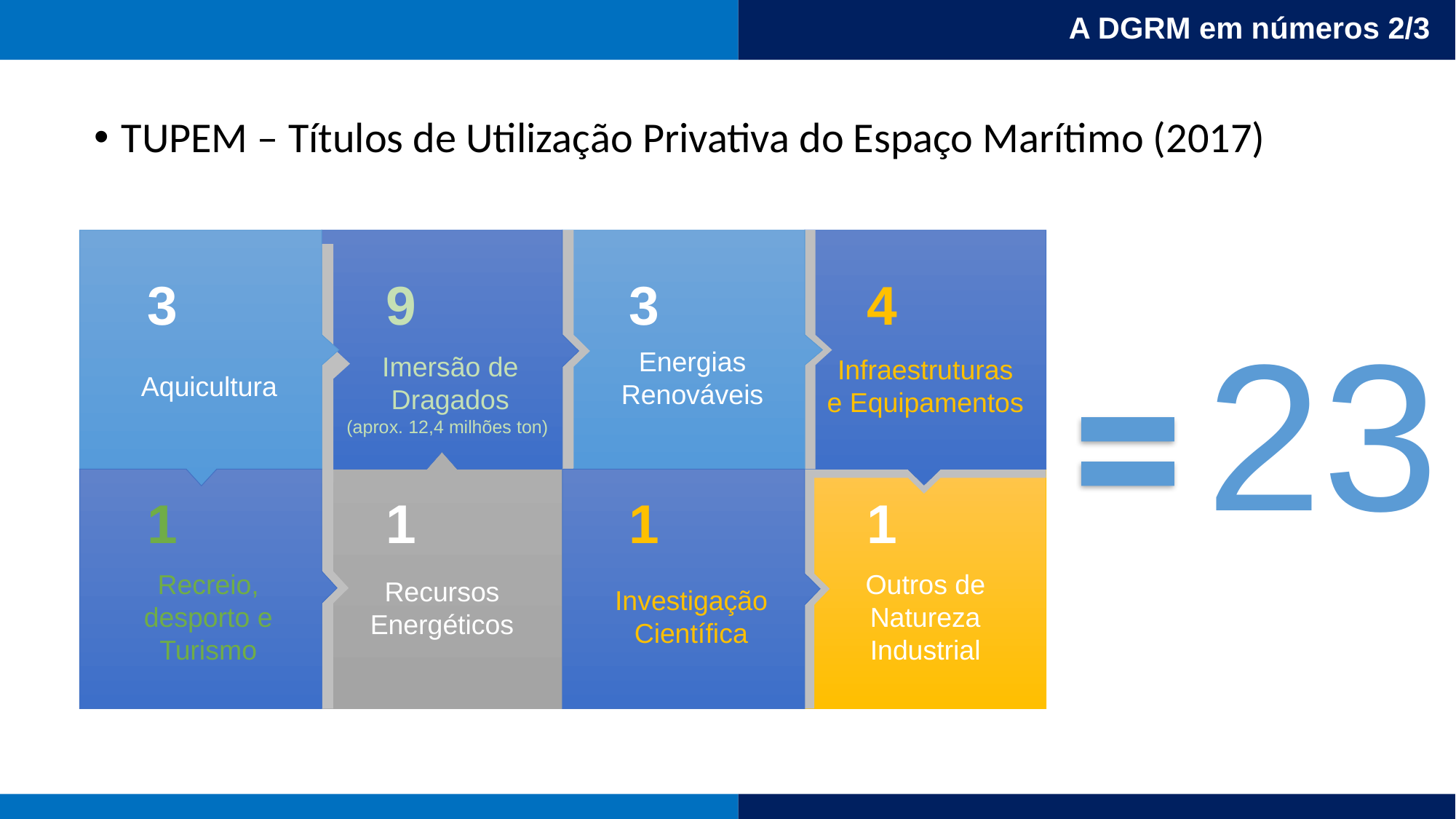

A DGRM em números 2/3
TUPEM – Títulos de Utilização Privativa do Espaço Marítimo (2017)
Aquicultura

Imersão de Dragados
(aprox. 12,4 milhões ton)

Energias Renováveis

Infraestruturas e Equipamentos

3
9
3
4
23

Recursos Energéticos
Recreio, desporto e Turismo

Investigação Científica

Outros de Natureza Industrial
1
1
1
1